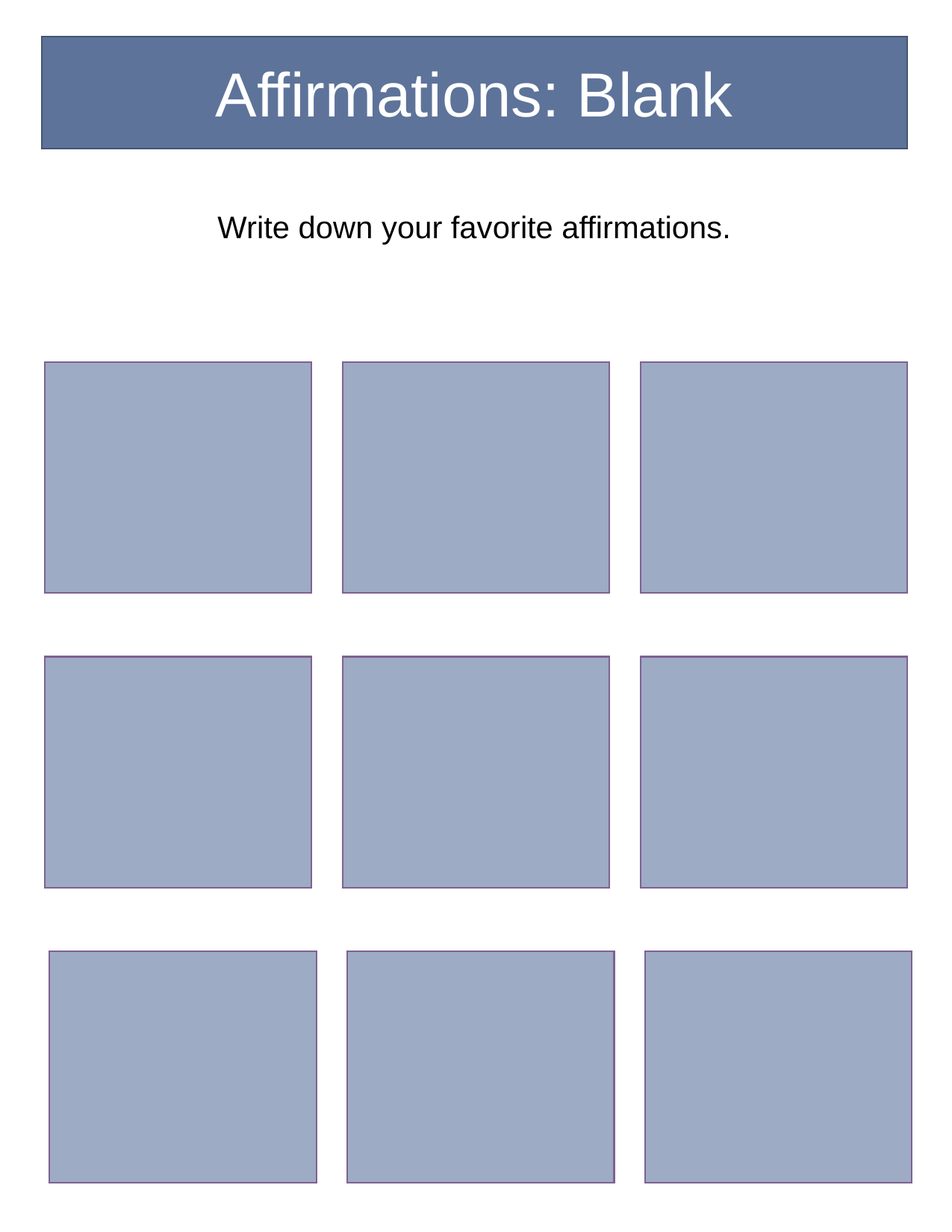

Affirmations: Blank
Write down your favorite affirmations.